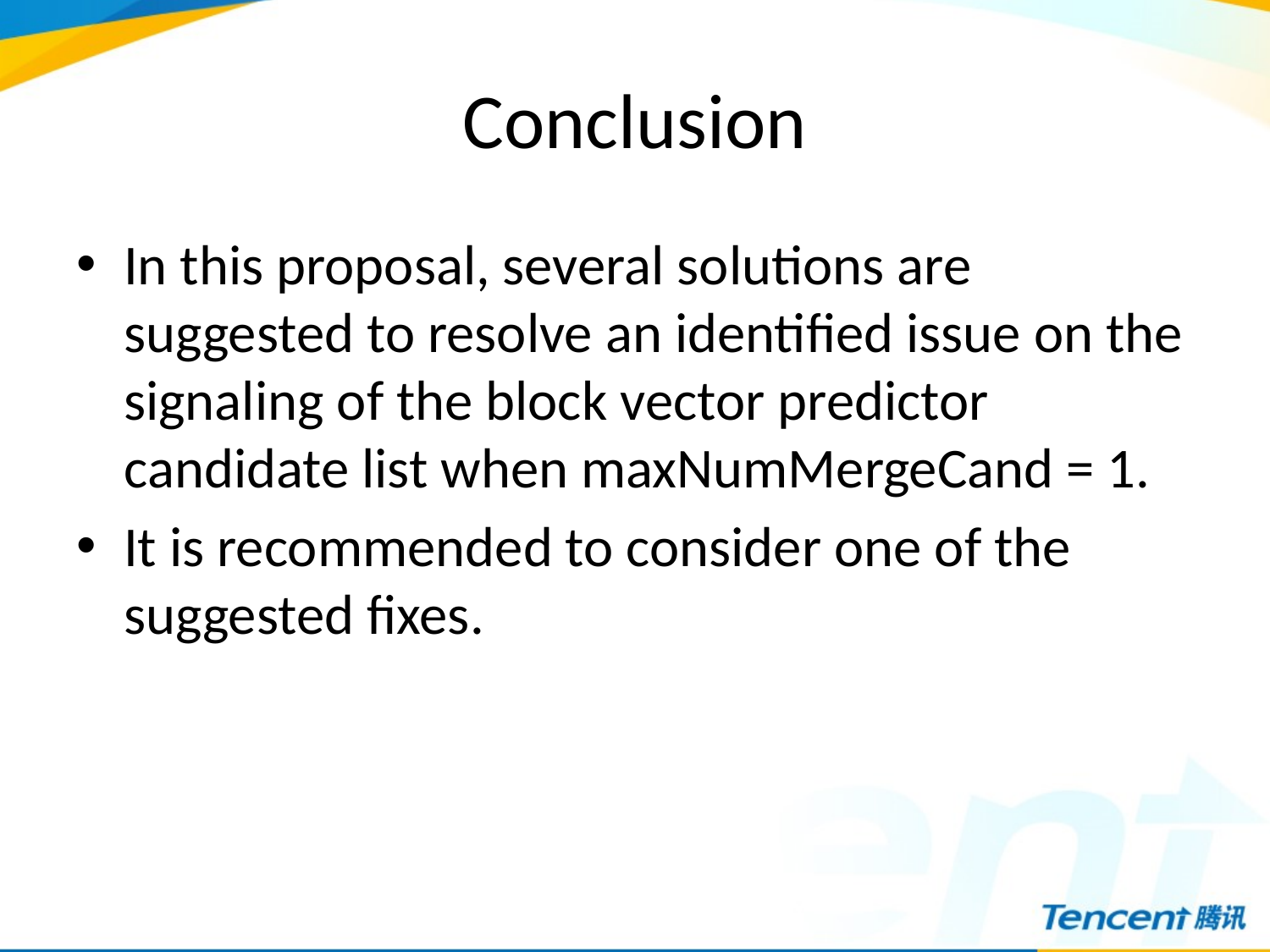

# Conclusion
In this proposal, several solutions are suggested to resolve an identified issue on the signaling of the block vector predictor candidate list when maxNumMergeCand = 1.
It is recommended to consider one of the suggested fixes.